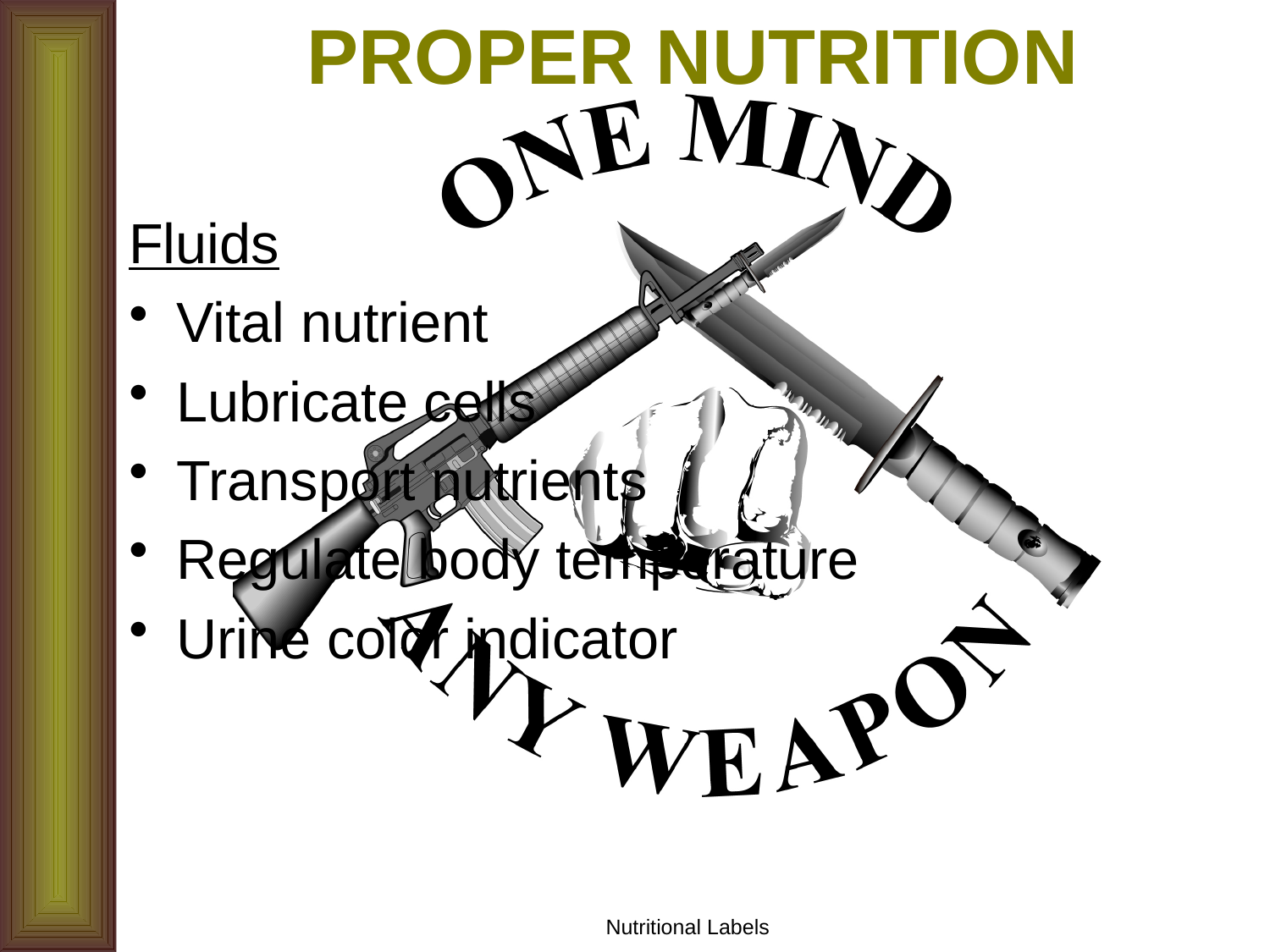

# PROPER NUTRITION
Fluids
Vital nutrient
Lubricate cells
Transport nutrients
Regulate body temperature
Urine color indicator
Nutritional Labels